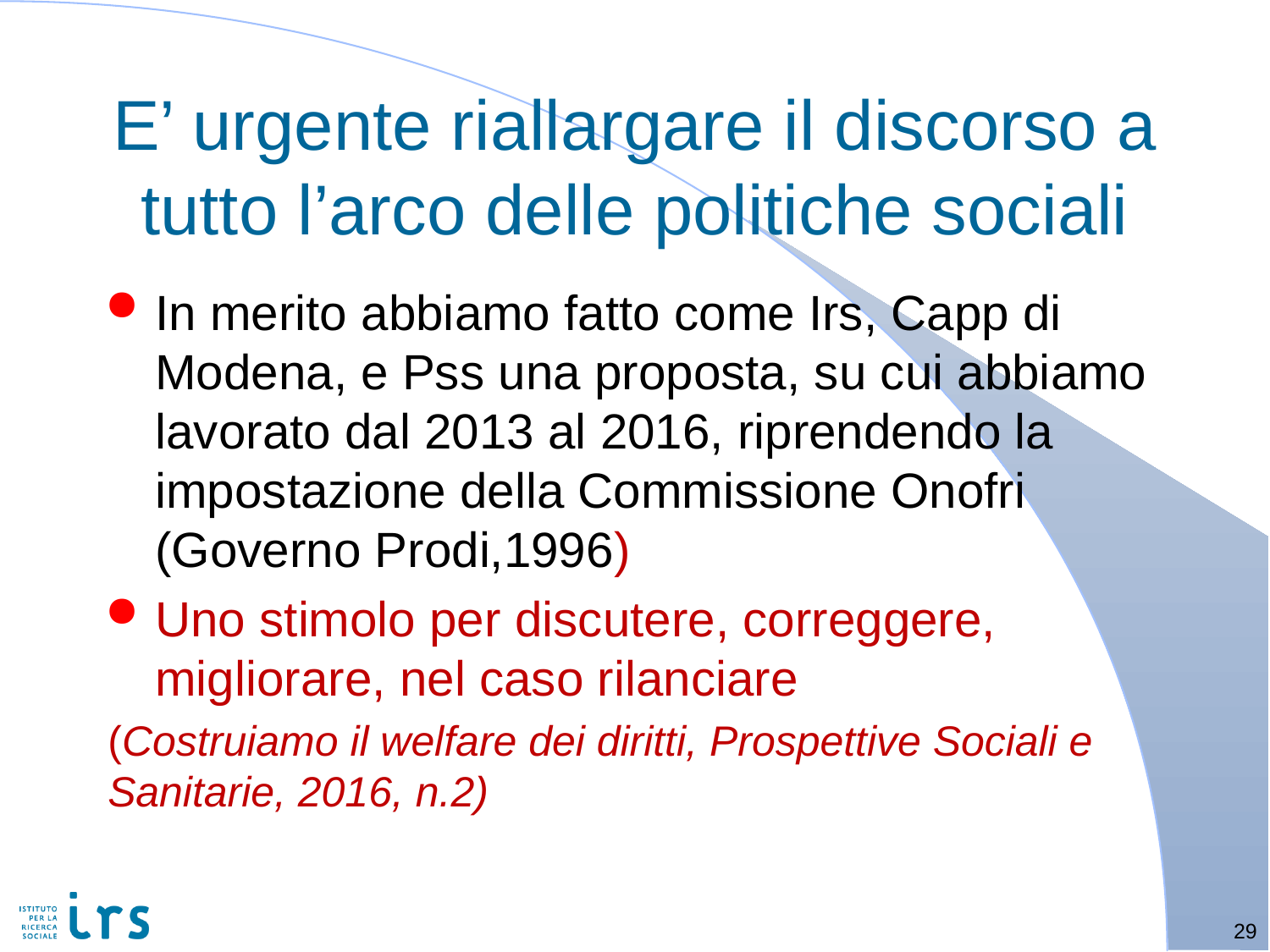

# E’ urgente riallargare il discorso a tutto l’arco delle politiche sociali
In merito abbiamo fatto come Irs, Capp di Modena, e Pss una proposta, su cui abbiamo lavorato dal 2013 al 2016, riprendendo la impostazione della Commissione Onofri (Governo Prodi,1996)
Uno stimolo per discutere, correggere, migliorare, nel caso rilanciare
(Costruiamo il welfare dei diritti, Prospettive Sociali e Sanitarie, 2016, n.2)

29